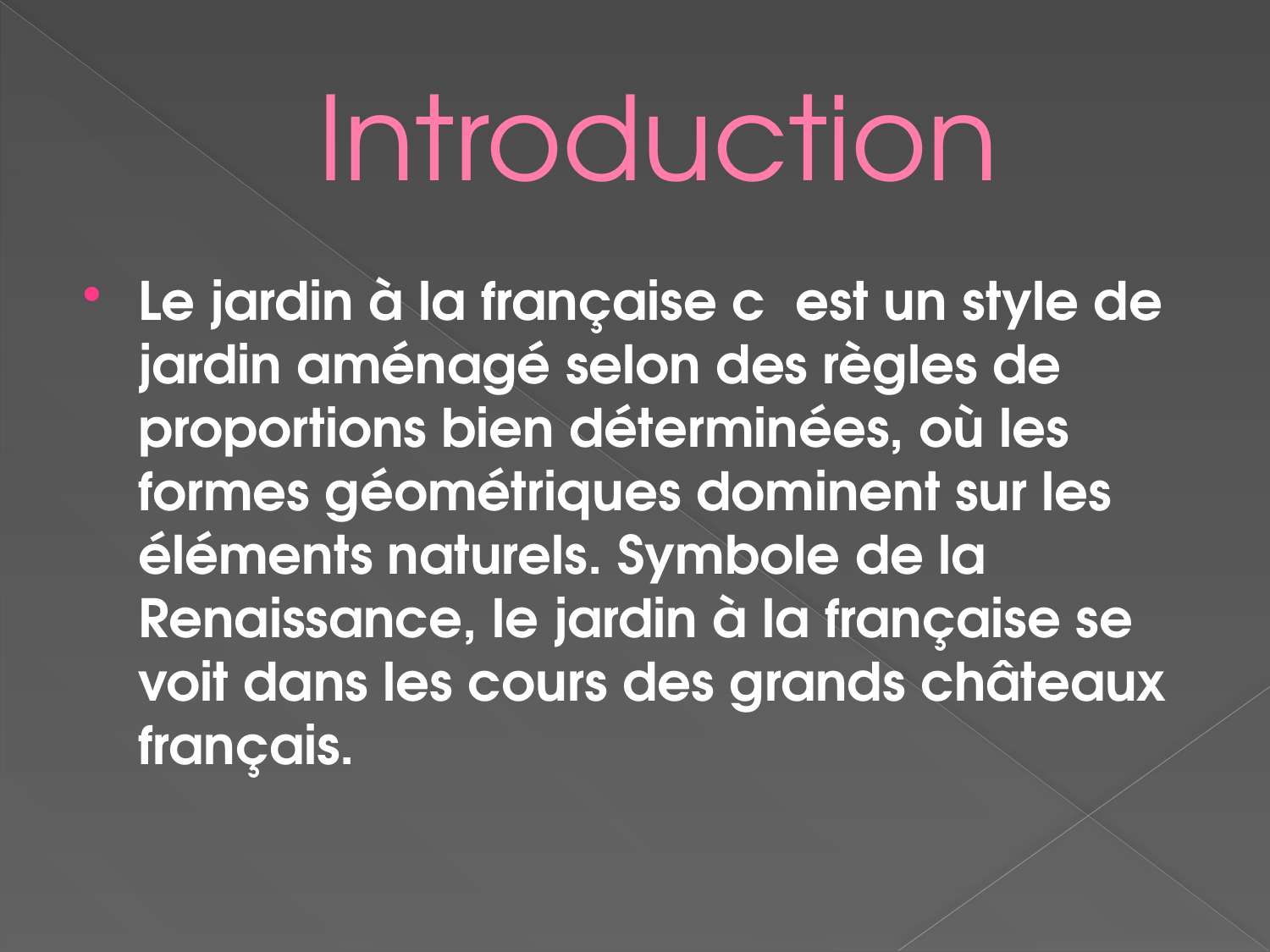

# Introduction
Le jardin à la française c  est un style de jardin aménagé selon des règles de proportions bien déterminées, où les formes géométriques dominent sur les éléments naturels. Symbole de la Renaissance, le jardin à la française se voit dans les cours des grands châteaux français.